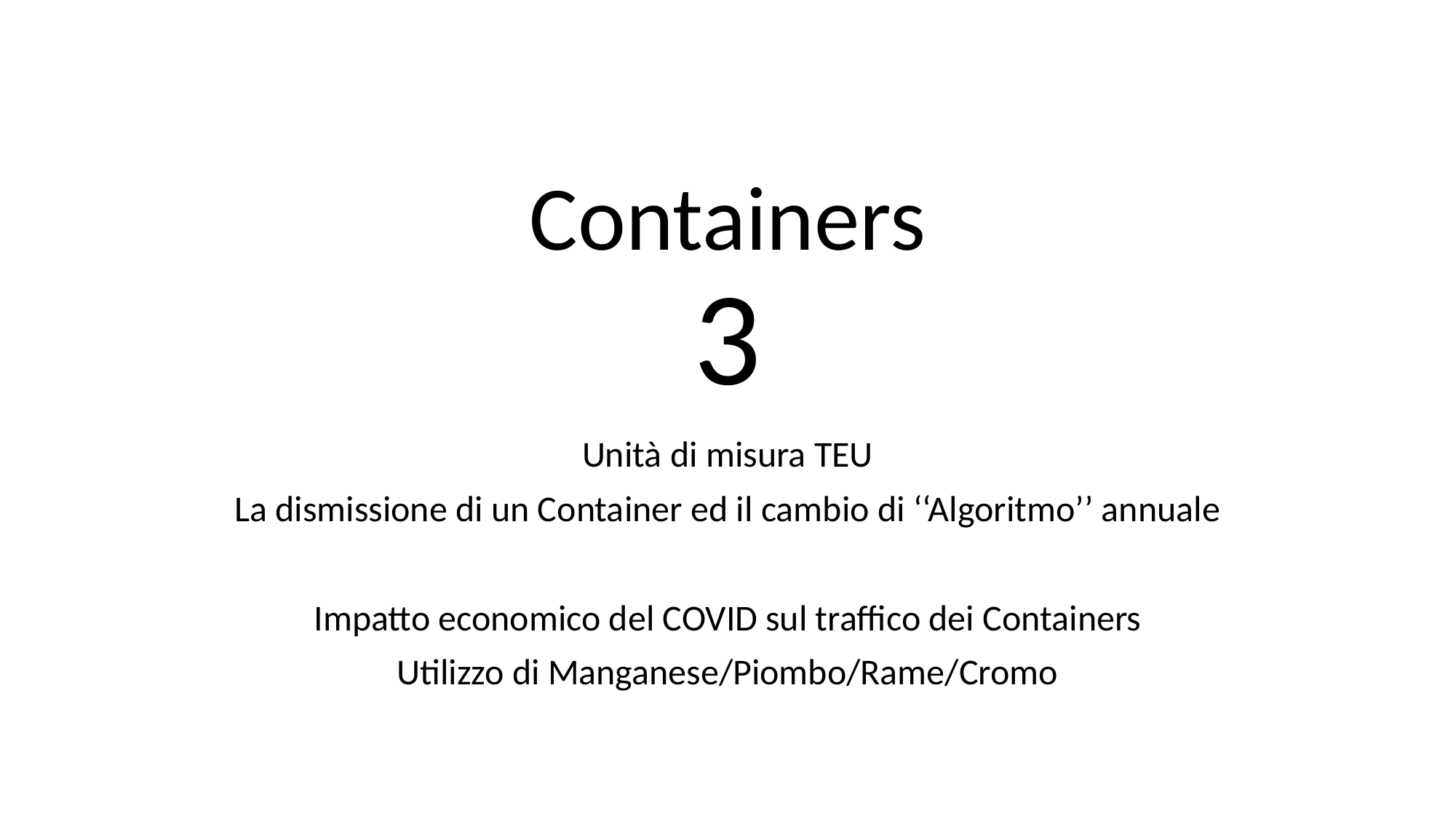

# Containers 3
Unità di misura TEU
La dismissione di un Container ed il cambio di ‘‘Algoritmo’’ annuale

Impatto economico del COVID sul traffico dei Containers
Utilizzo di Manganese/Piombo/Rame/Cromo